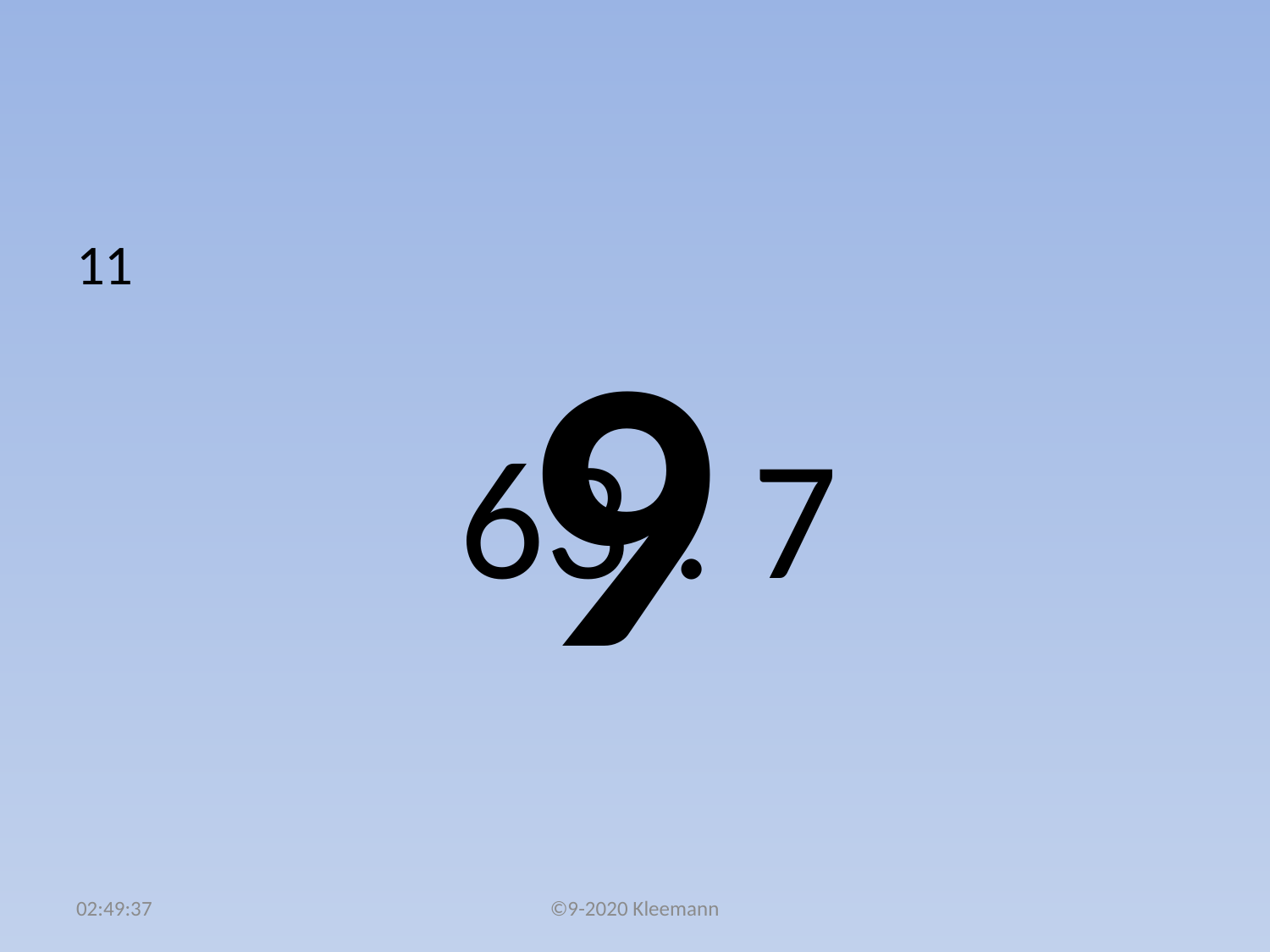

#
11

          63 : 7
9
02:49:37
©9-2020 Kleemann